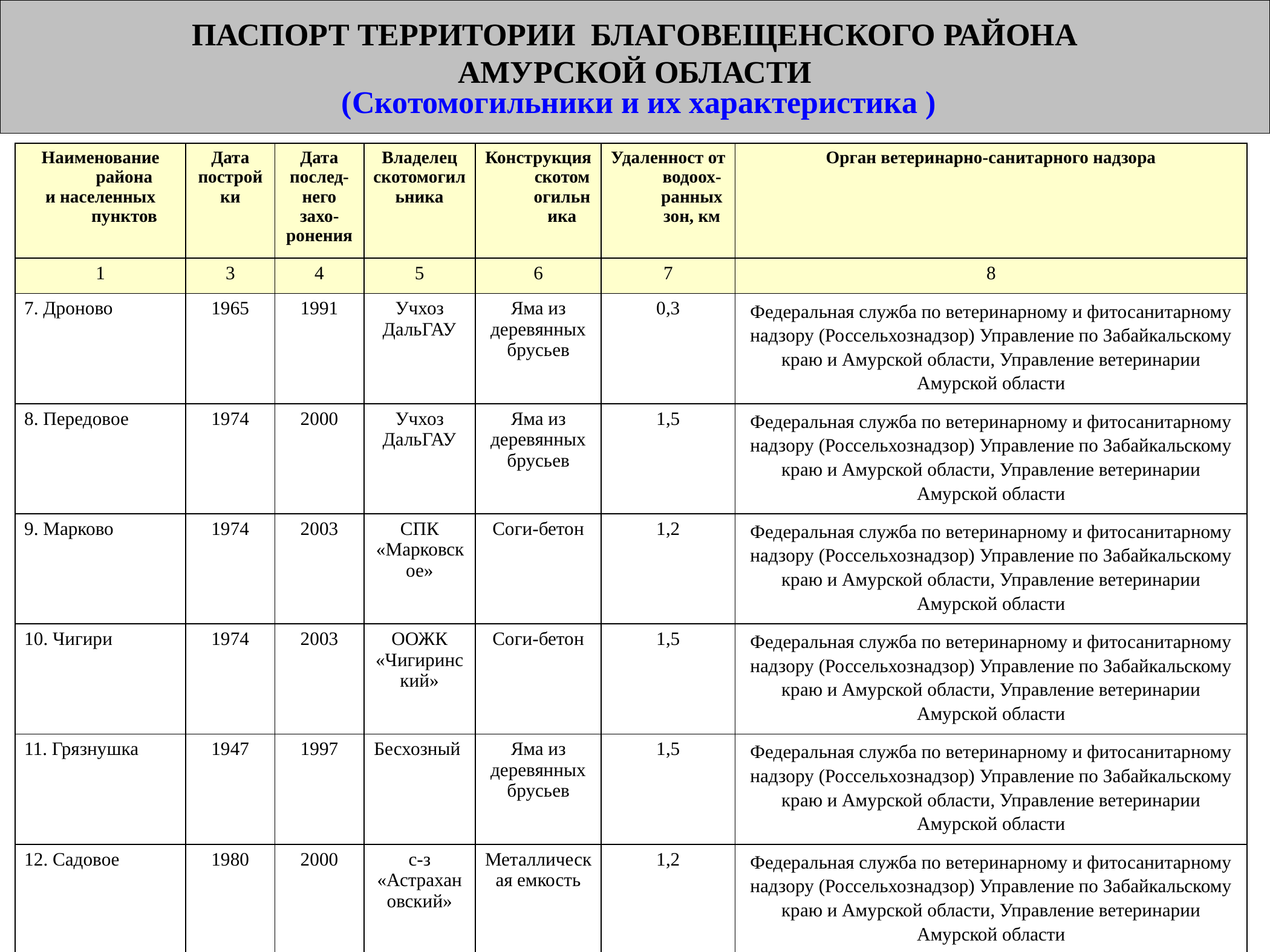

ПАСПОРТ ТЕРРИТОРИИ  БЛАГОВЕЩЕНСКОГО РАЙОНА
АМУРСКОЙ ОБЛАСТИ
 (Скотомогильники и их характеристика )
| Наименование района и населенных пунктов | Дата постройки | Дата послед- него захо-ронения | Владелец скотомогильника | Конструкция скотомогильника | Удаленност от водоох-ранных зон, км | Орган ветеринарно-санитарного надзора |
| --- | --- | --- | --- | --- | --- | --- |
| 1 | 3 | 4 | 5 | 6 | 7 | 8 |
| 7. Дроново | 1965 | 1991 | Учхоз ДальГАУ | Яма из деревянных брусьев | 0,3 | Федеральная служба по ветеринарному и фитосанитарному надзору (Россельхознадзор) Управление по Забайкальскому краю и Амурской области, Управление ветеринарии Амурской области |
| 8. Передовое | 1974 | 2000 | Учхоз ДальГАУ | Яма из деревянных брусьев | 1,5 | Федеральная служба по ветеринарному и фитосанитарному надзору (Россельхознадзор) Управление по Забайкальскому краю и Амурской области, Управление ветеринарии Амурской области |
| 9. Марково | 1974 | 2003 | СПК «Марковское» | Соги-бетон | 1,2 | Федеральная служба по ветеринарному и фитосанитарному надзору (Россельхознадзор) Управление по Забайкальскому краю и Амурской области, Управление ветеринарии Амурской области |
| 10. Чигири | 1974 | 2003 | ООЖК «Чигиринский» | Соги-бетон | 1,5 | Федеральная служба по ветеринарному и фитосанитарному надзору (Россельхознадзор) Управление по Забайкальскому краю и Амурской области, Управление ветеринарии Амурской области |
| 11. Грязнушка | 1947 | 1997 | Бесхозный | Яма из деревянных брусьев | 1,5 | Федеральная служба по ветеринарному и фитосанитарному надзору (Россельхознадзор) Управление по Забайкальскому краю и Амурской области, Управление ветеринарии Амурской области |
| 12. Садовое | 1980 | 2000 | с-з «Астрахановский» | Металлическая емкость | 1,2 | Федеральная служба по ветеринарному и фитосанитарному надзору (Россельхознадзор) Управление по Забайкальскому краю и Амурской области, Управление ветеринарии Амурской области |